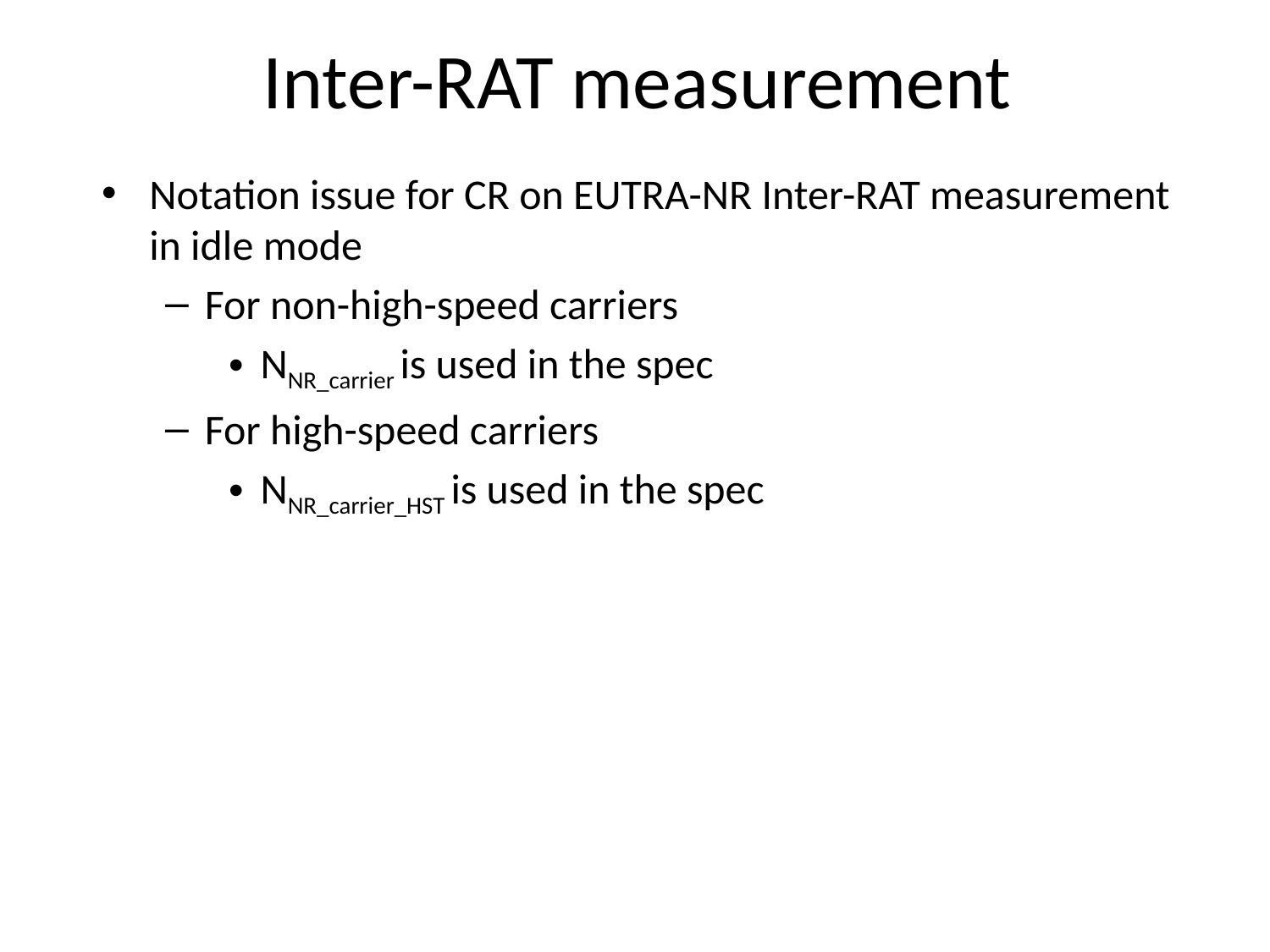

# Inter-RAT measurement
Notation issue for CR on EUTRA-NR Inter-RAT measurement in idle mode
For non-high-speed carriers
NNR_carrier is used in the spec
For high-speed carriers
NNR_carrier_HST is used in the spec